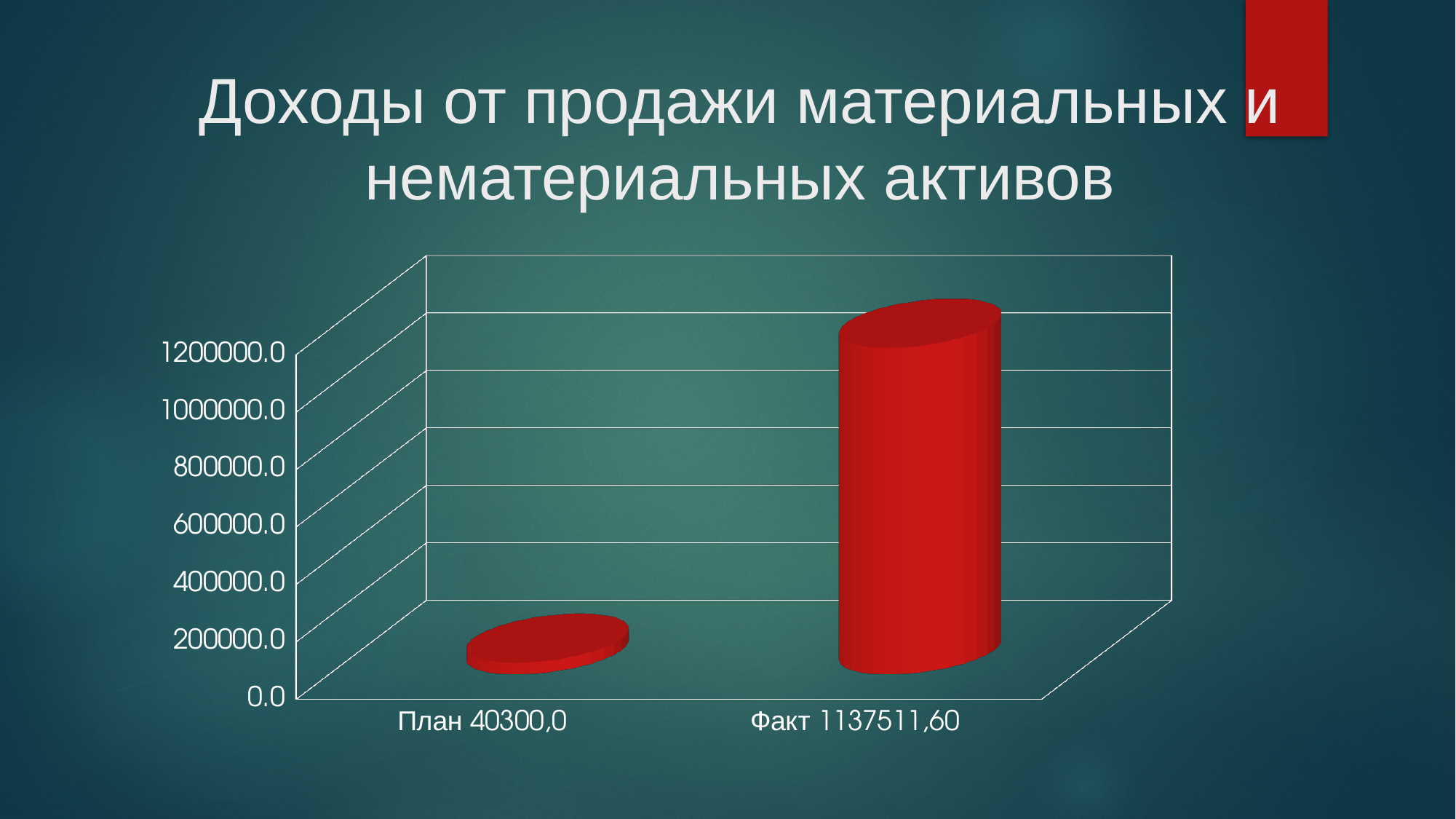

# Доходы от продажи материальных и нематериальных активов

[unsupported chart]